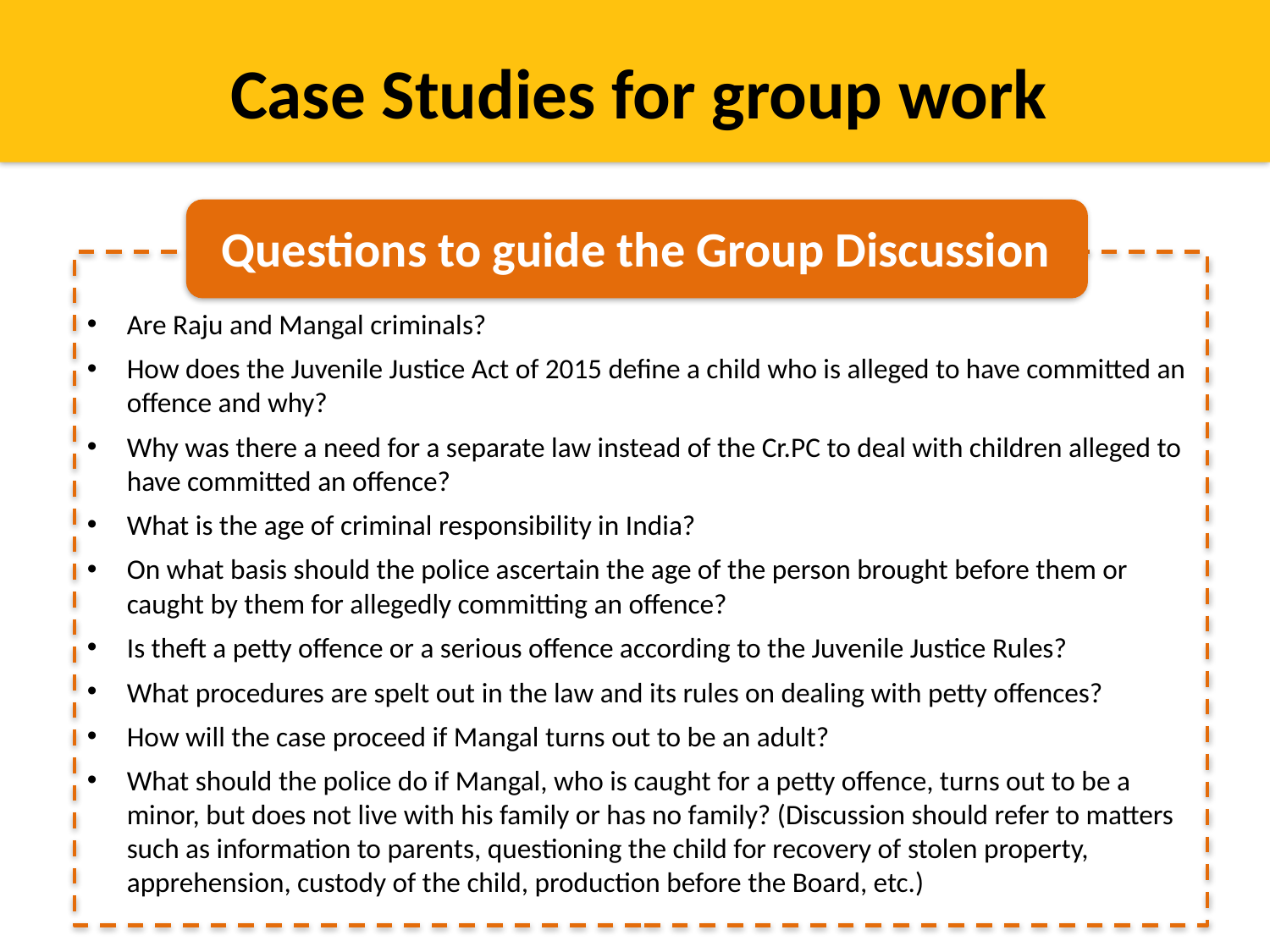

Case Studies for group work

Questions to guide the Group Discussion

Are Raju and Mangal criminals?
How does the Juvenile Justice Act of 2015 define a child who is alleged to have committed an offence and why?
Why was there a need for a separate law instead of the Cr.PC to deal with children alleged to have committed an offence?
What is the age of criminal responsibility in India?
On what basis should the police ascertain the age of the person brought before them or caught by them for allegedly committing an offence?
Is theft a petty offence or a serious offence according to the Juvenile Justice Rules?
What procedures are spelt out in the law and its rules on dealing with petty offences?
How will the case proceed if Mangal turns out to be an adult?
What should the police do if Mangal, who is caught for a petty offence, turns out to be a minor, but does not live with his family or has no family? (Discussion should refer to matters such as information to parents, questioning the child for recovery of stolen property, apprehension, custody of the child, production before the Board, etc.)